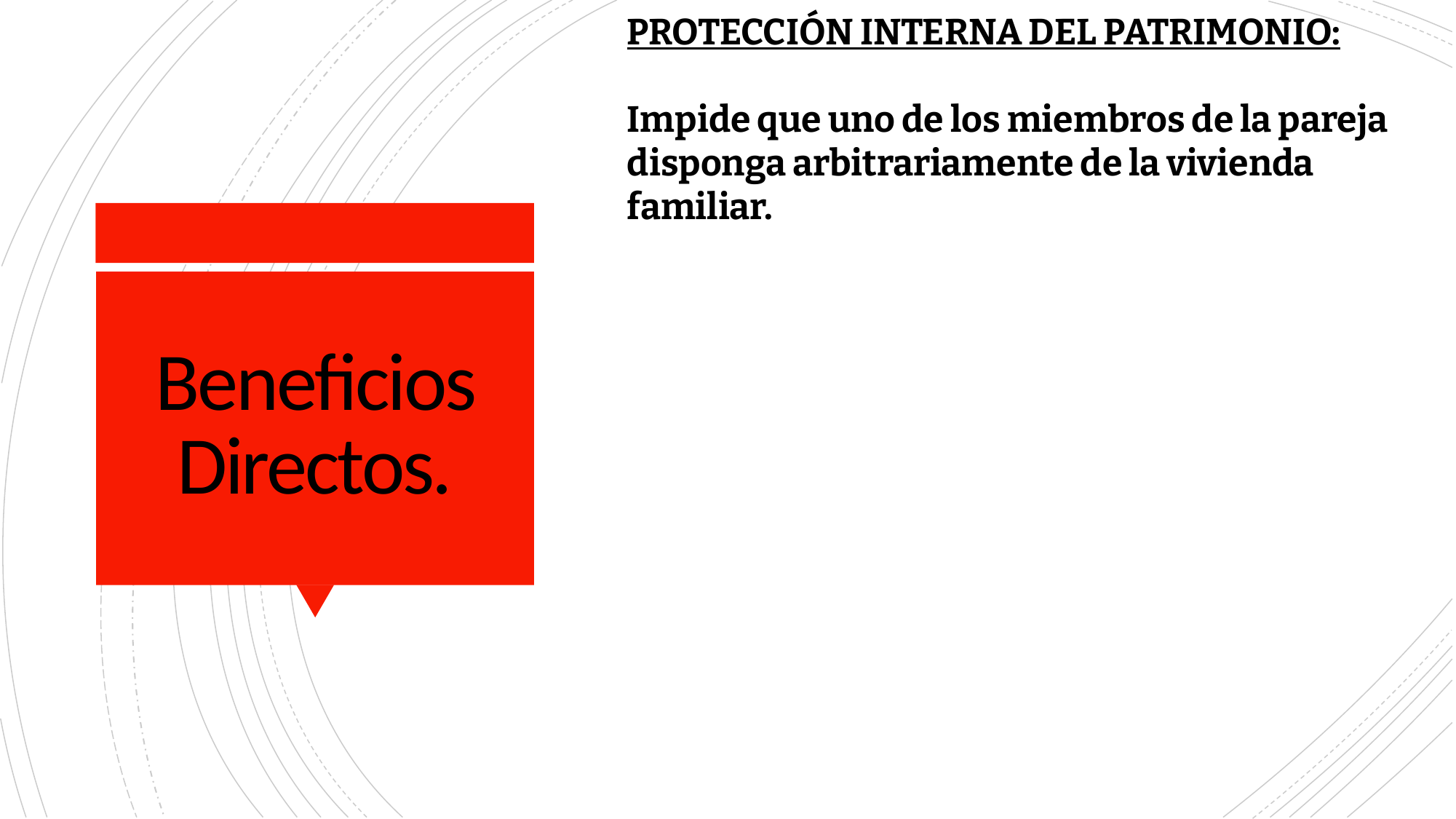

PROTECCIÓN INTERNA DEL PATRIMONIO:

Impide que uno de los miembros de la pareja disponga arbitrariamente de la vivienda familiar.
# Beneficios Directos.